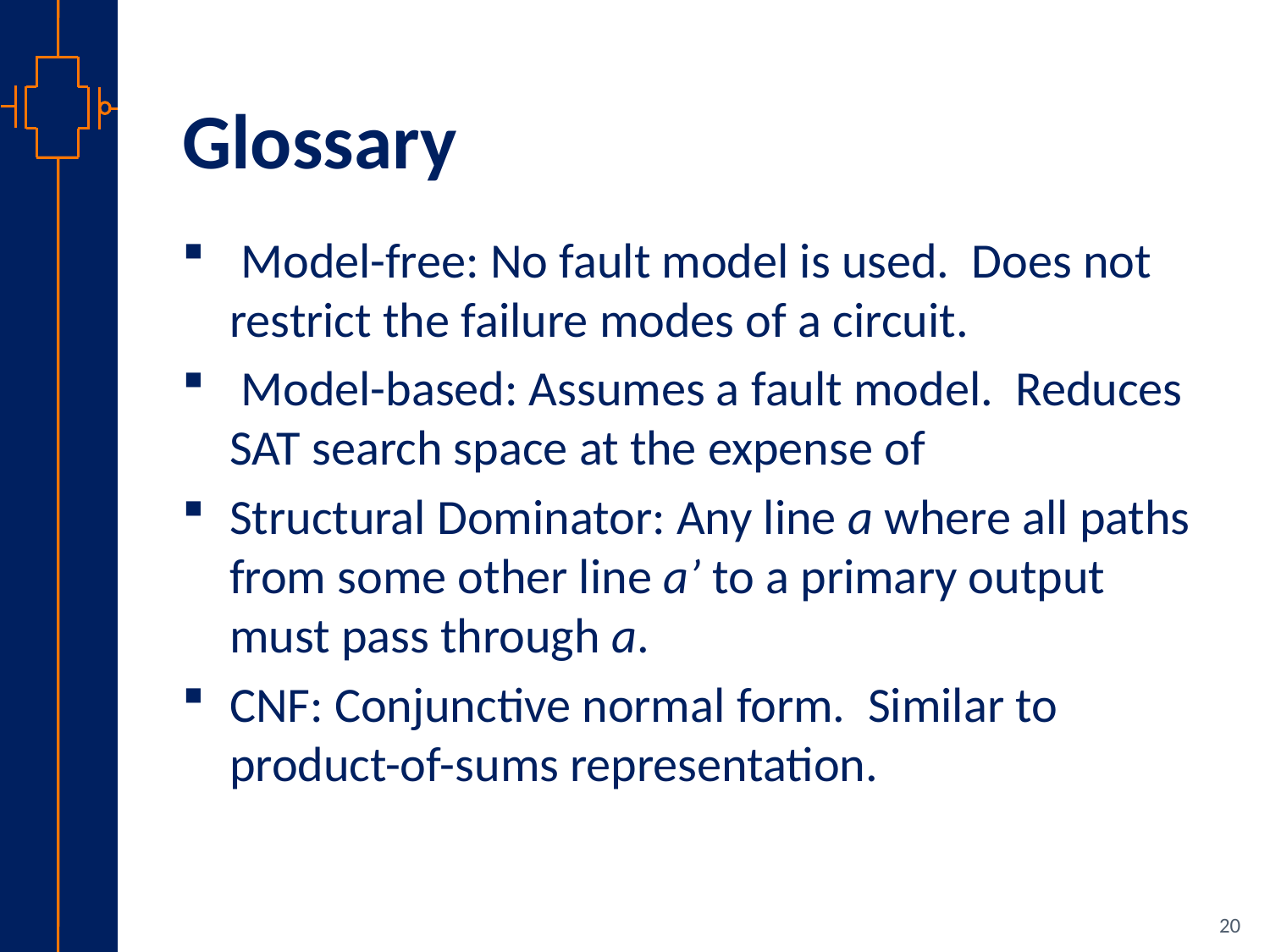

# Glossary
 Model-free: No fault model is used.  Does not restrict the failure modes of a circuit.
 Model-based: Assumes a fault model.  Reduces SAT search space at the expense of
Structural Dominator: Any line a where all paths from some other line a’ to a primary output must pass through a.
CNF: Conjunctive normal form.  Similar to product-of-sums representation.

20